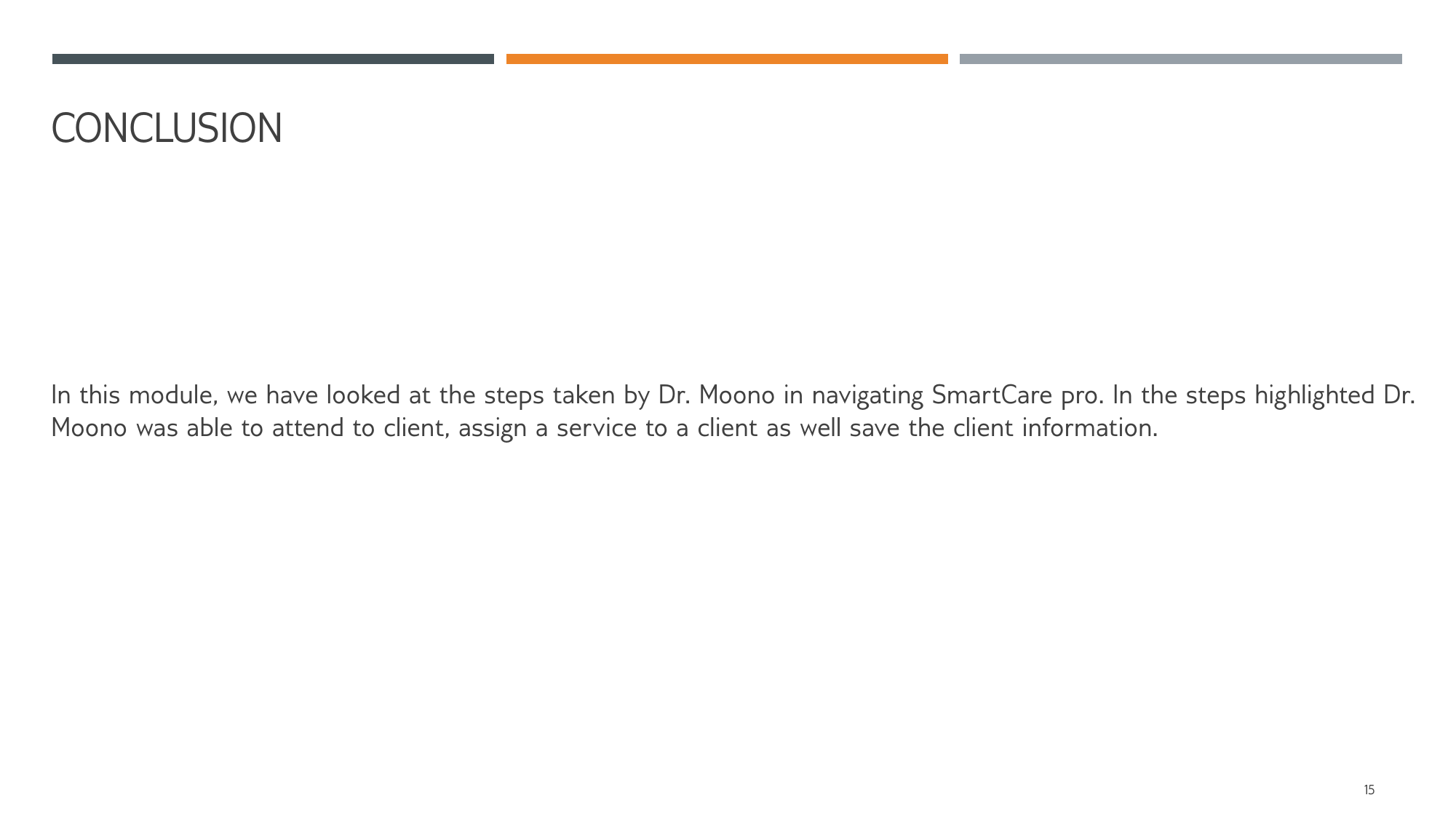

# Conclusion
In this module, we have looked at the steps taken by Dr. Moono in navigating SmartCare pro. In the steps highlighted Dr. Moono was able to attend to client, assign a service to a client as well save the client information.
15